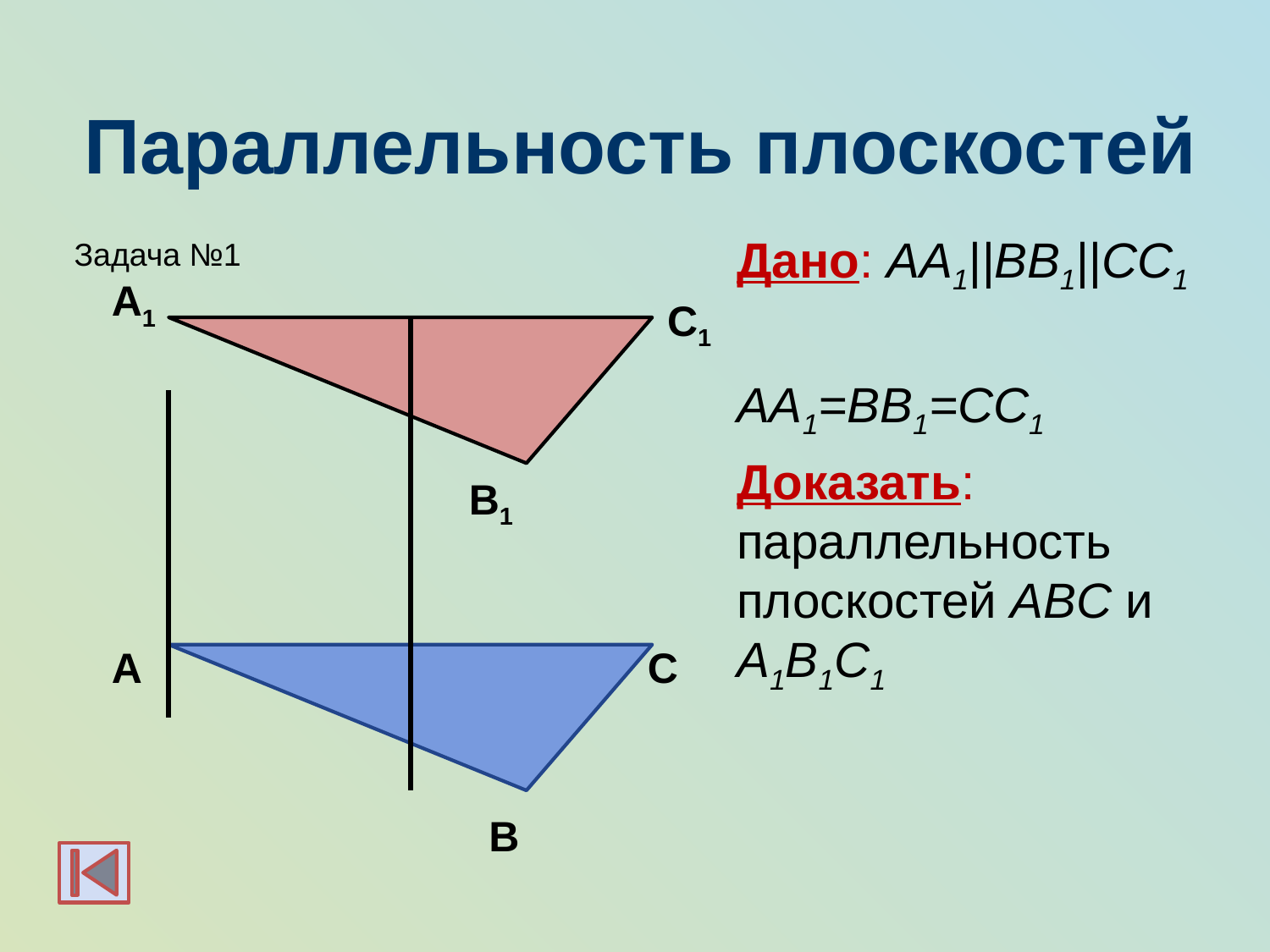

# Параллельность плоскостей
Дано: АА1||BB1||CC1
АА1=BB1=CC1
Доказать: параллельность плоскостей АBC и А1B1C1
Задача №1
А1
С1

В1
А
С

В